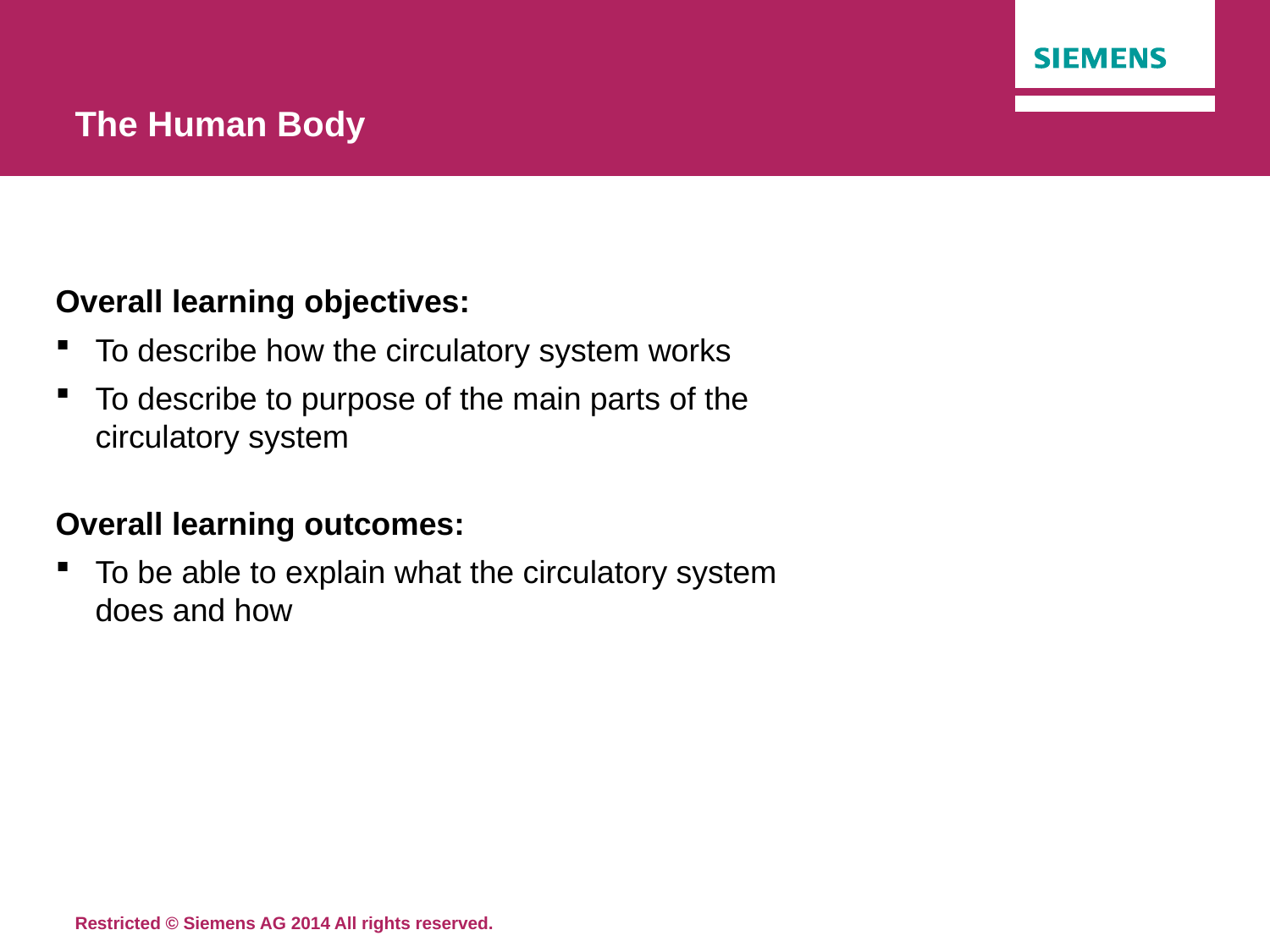

# The Human Body
Overall learning objectives:
To describe how the circulatory system works
To describe to purpose of the main parts of the circulatory system
Overall learning outcomes:
To be able to explain what the circulatory system does and how